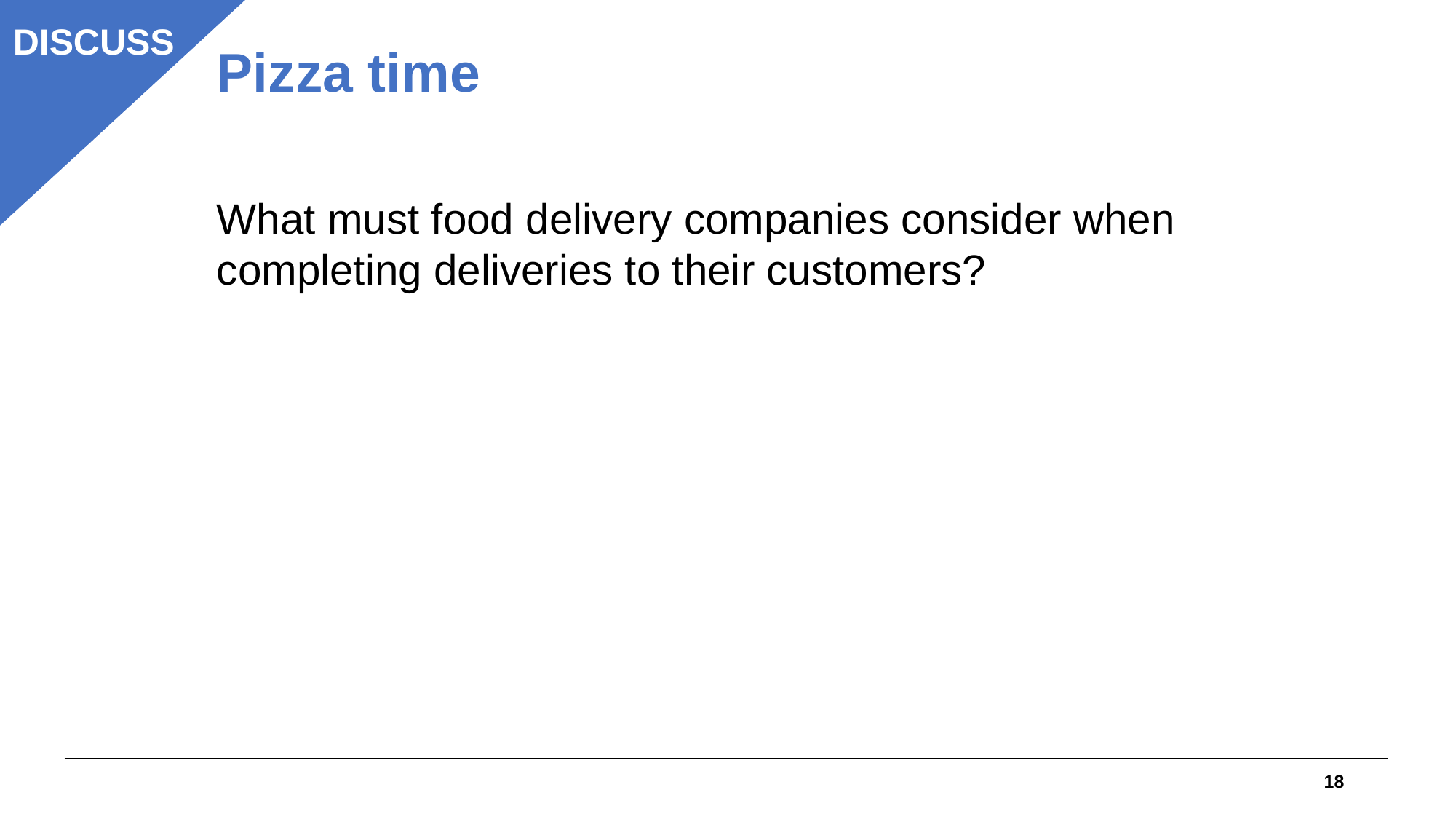

DISCUSS
Pizza time
What must food delivery companies consider when completing deliveries to their customers?
18